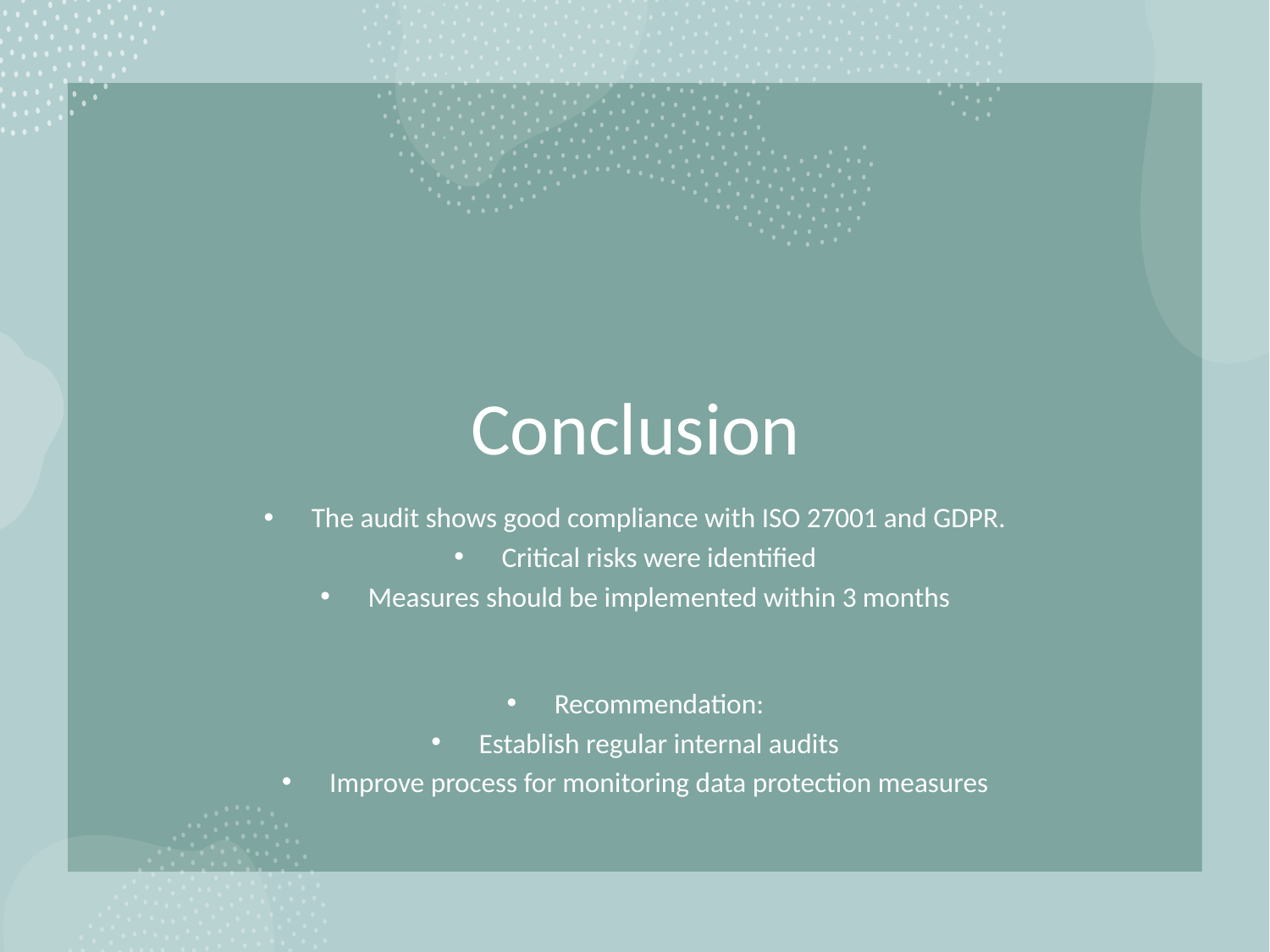

# Conclusion
The audit shows good compliance with ISO 27001 and GDPR.
Critical risks were identified
Measures should be implemented within 3 months
Recommendation:
Establish regular internal audits
Improve process for monitoring data protection measures